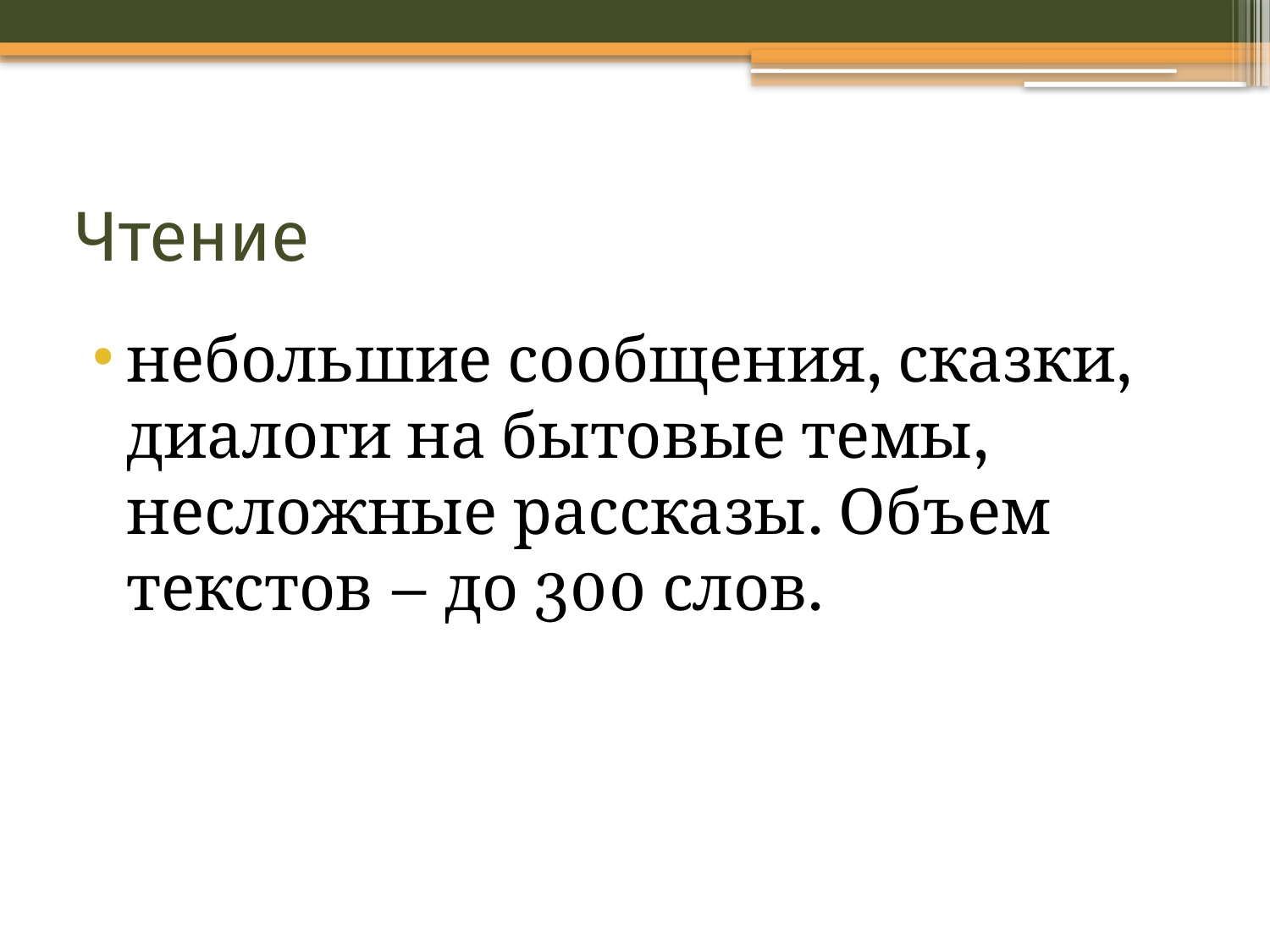

# Чтение
небольшие сообщения, сказки, диалоги на бытовые темы, несложные рассказы. Объем текстов – до 300 слов.